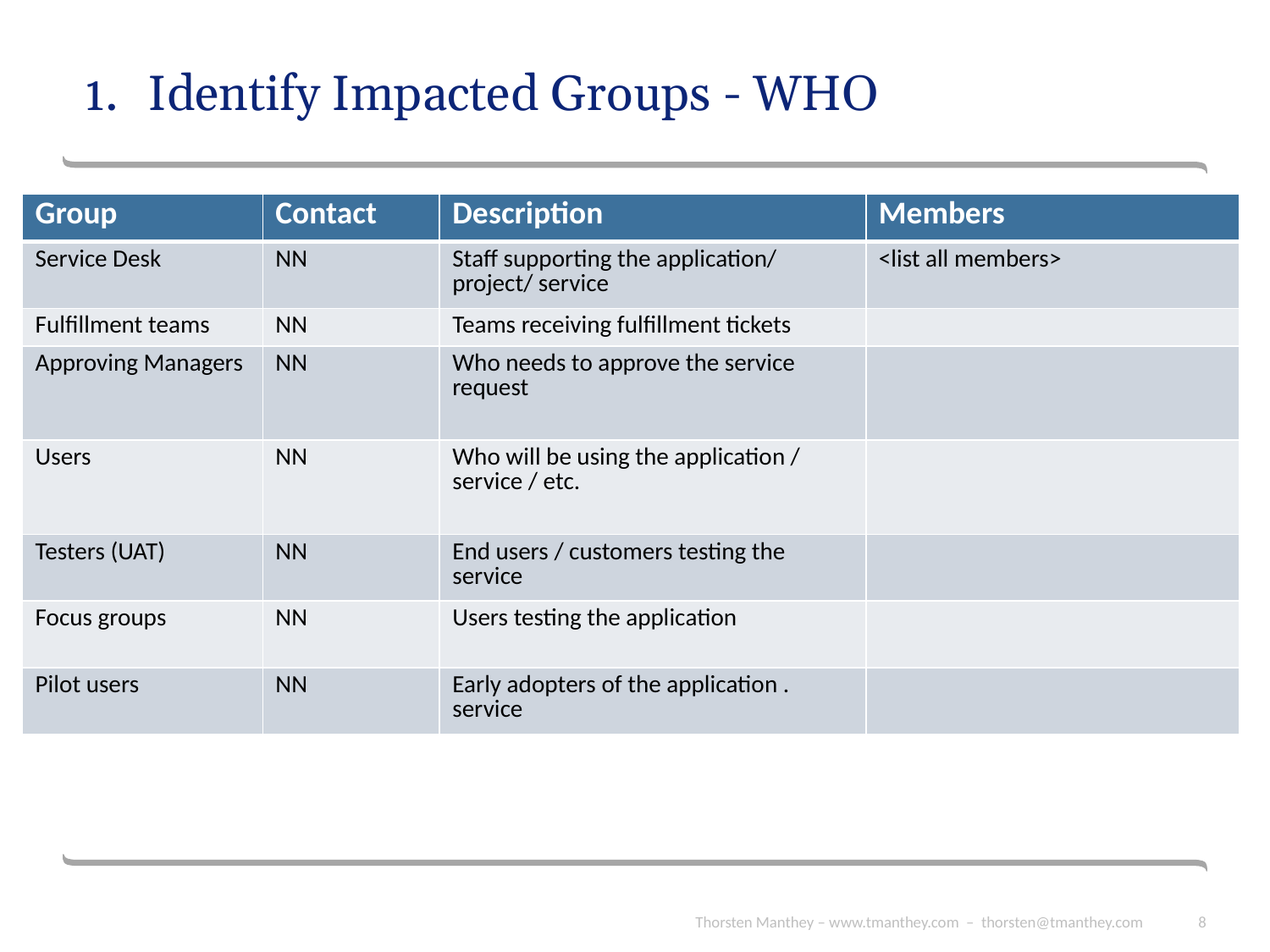

# Identify Impacted Groups - WHO
| Group | Contact | Description | Members |
| --- | --- | --- | --- |
| Service Desk | NN | Staff supporting the application/ project/ service | <list all members> |
| Fulfillment teams | NN | Teams receiving fulfillment tickets |  |
| Approving Managers | NN | Who needs to approve the service request |  |
| Users | NN | Who will be using the application / service / etc. |  |
| Testers (UAT) | NN | End users / customers testing the service |  |
| Focus groups | NN | Users testing the application |  |
| Pilot users | NN | Early adopters of the application . service |  |
Thorsten Manthey – www.tmanthey.com  –  thorsten@tmanthey.com
8